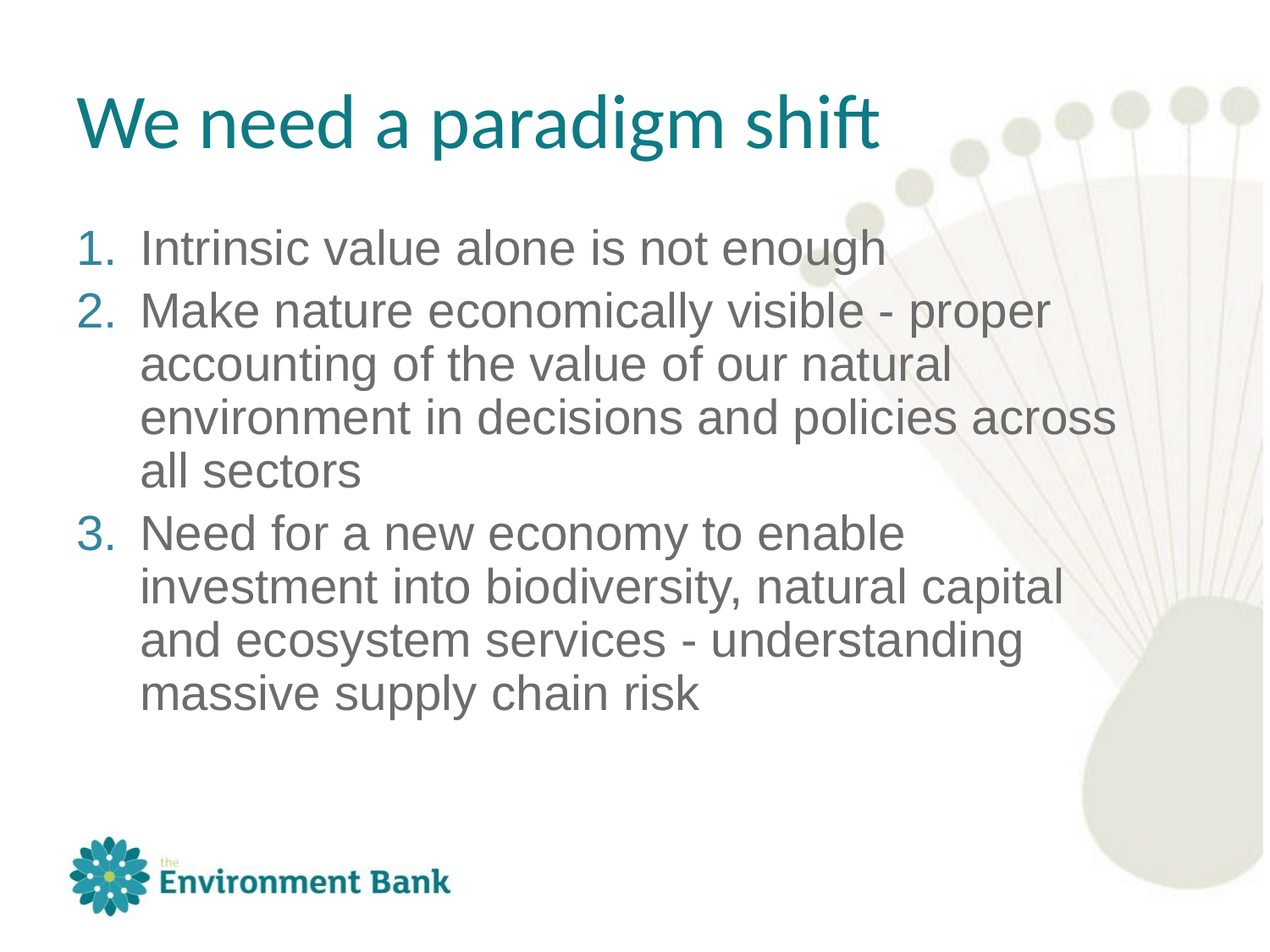

# We need a paradigm shift
Intrinsic value alone is not enough
Make nature economically visible - proper accounting of the value of our natural environment in decisions and policies across all sectors
Need for a new economy to enable investment into biodiversity, natural capital and ecosystem services - understanding massive supply chain risk